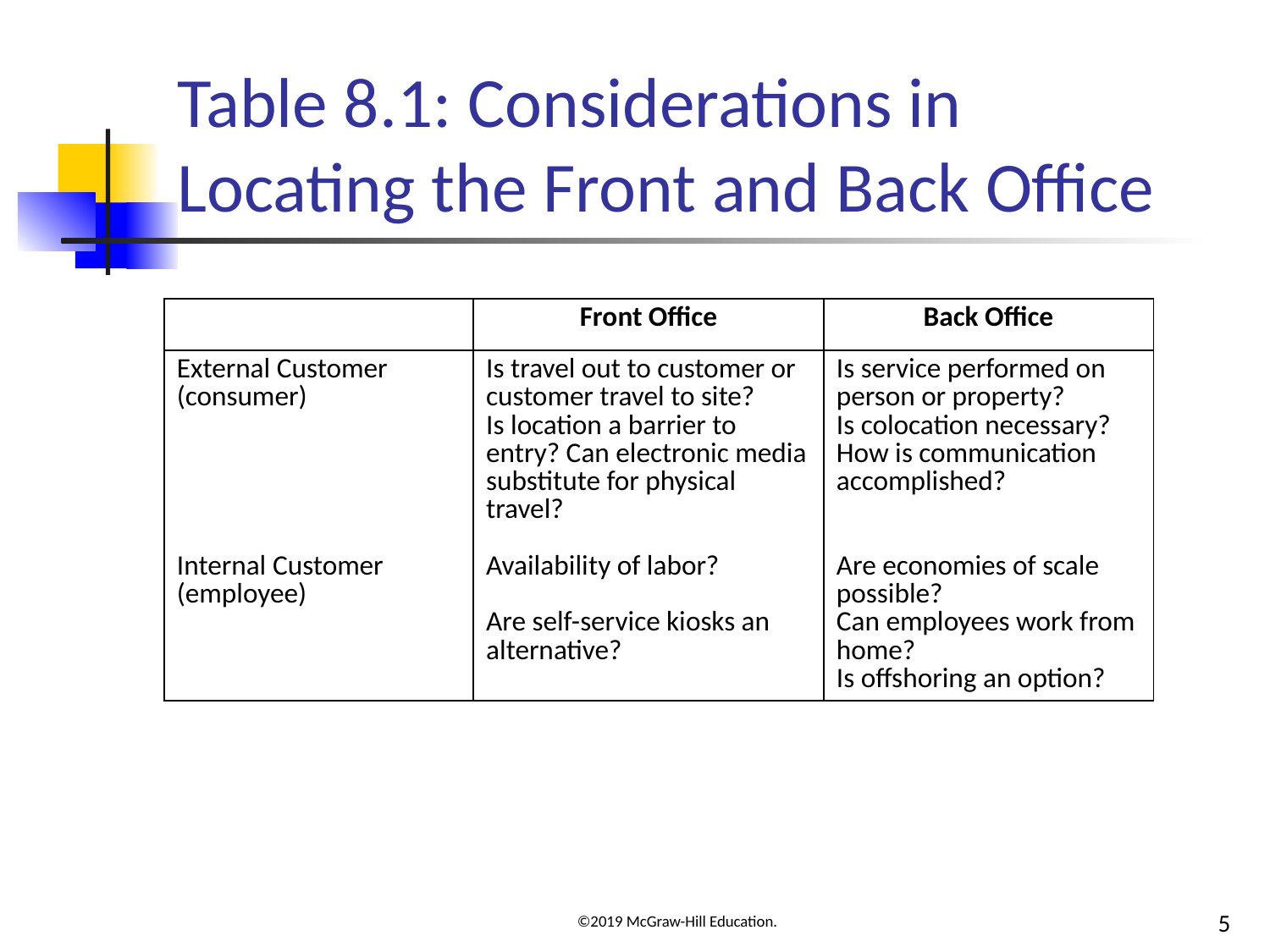

# Table 8.1: Considerations in Locating the Front and Back Office
| Blank | Front Office | Back Office |
| --- | --- | --- |
| External Customer (consumer) Internal Customer (employee) | Is travel out to customer or customer travel to site? Is location a barrier to entry? Can electronic media substitute for physical travel? Availability of labor? Are self-service kiosks an alternative? | Is service performed on person or property? Is colocation necessary? How is communication accomplished? Are economies of scale possible? Can employees work from home? Is offshoring an option? |